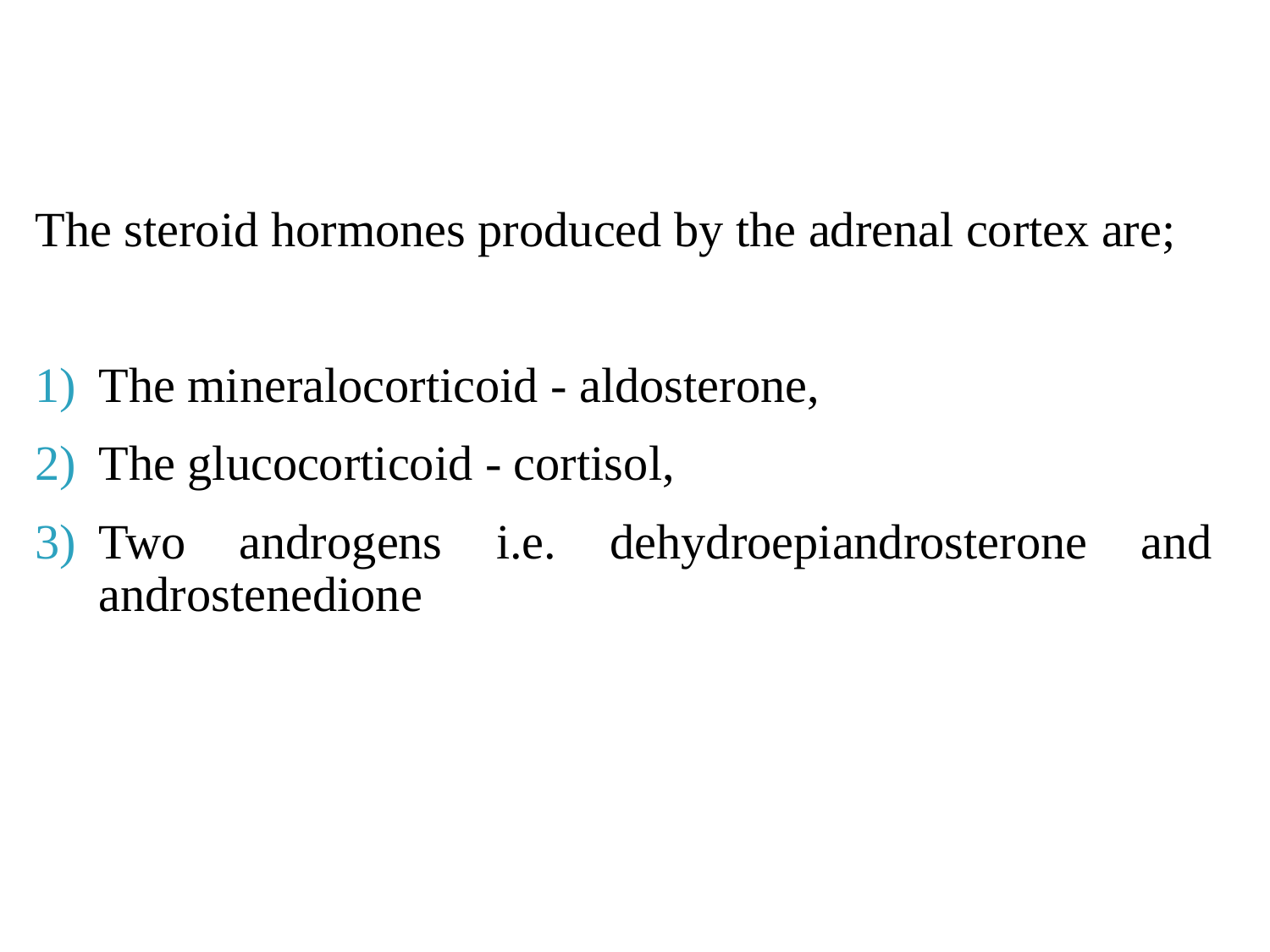

The steroid hormones produced by the adrenal cortex are;

The mineralocorticoid - aldosterone,
The glucocorticoid - cortisol,
Two androgens i.e. dehydroepiandrosterone and androstenedione